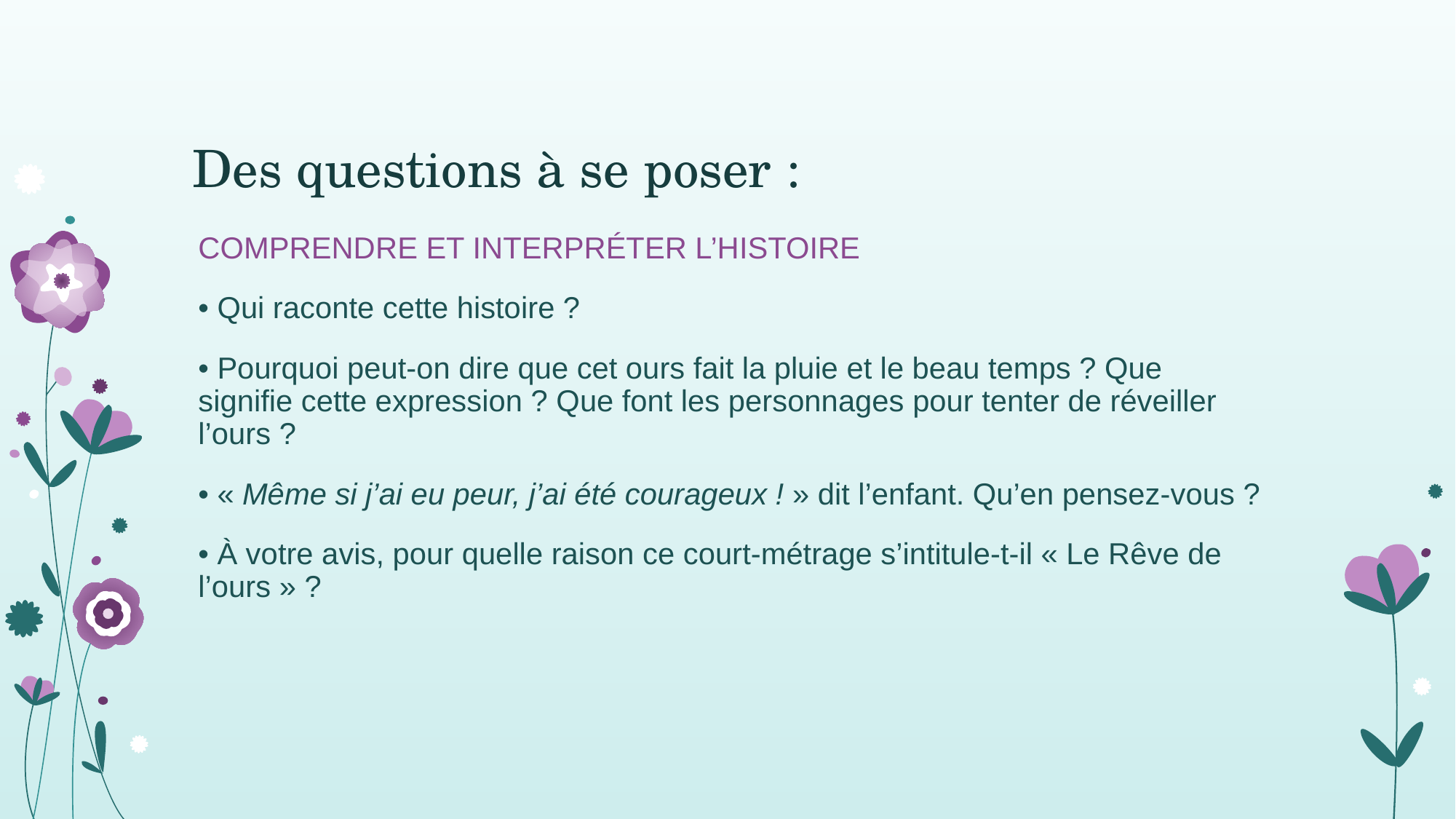

# Des questions à se poser :
COMPRENDRE ET INTERPRÉTER L’HISTOIRE
• Qui raconte cette histoire ?
• Pourquoi peut-on dire que cet ours fait la pluie et le beau temps ? Que signifie cette expression ? Que font les personnages pour tenter de réveiller l’ours ?
• « Même si j’ai eu peur, j’ai été courageux ! » dit l’enfant. Qu’en pensez-vous ?
• À votre avis, pour quelle raison ce court-métrage s’intitule-t-il « Le Rêve de l’ours » ?